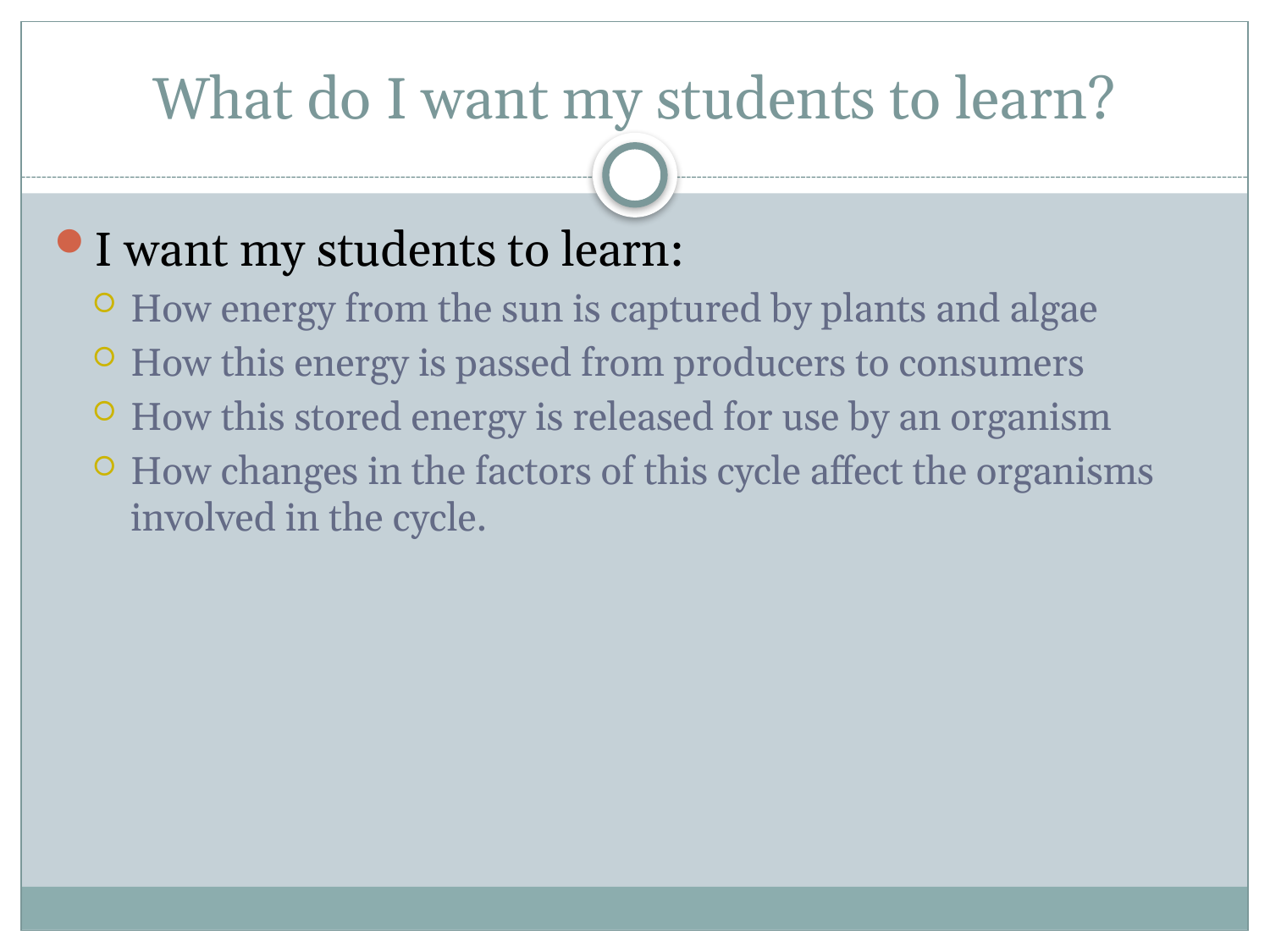

# What do I want my students to learn?
I want my students to learn:
How energy from the sun is captured by plants and algae
How this energy is passed from producers to consumers
How this stored energy is released for use by an organism
How changes in the factors of this cycle affect the organisms involved in the cycle.